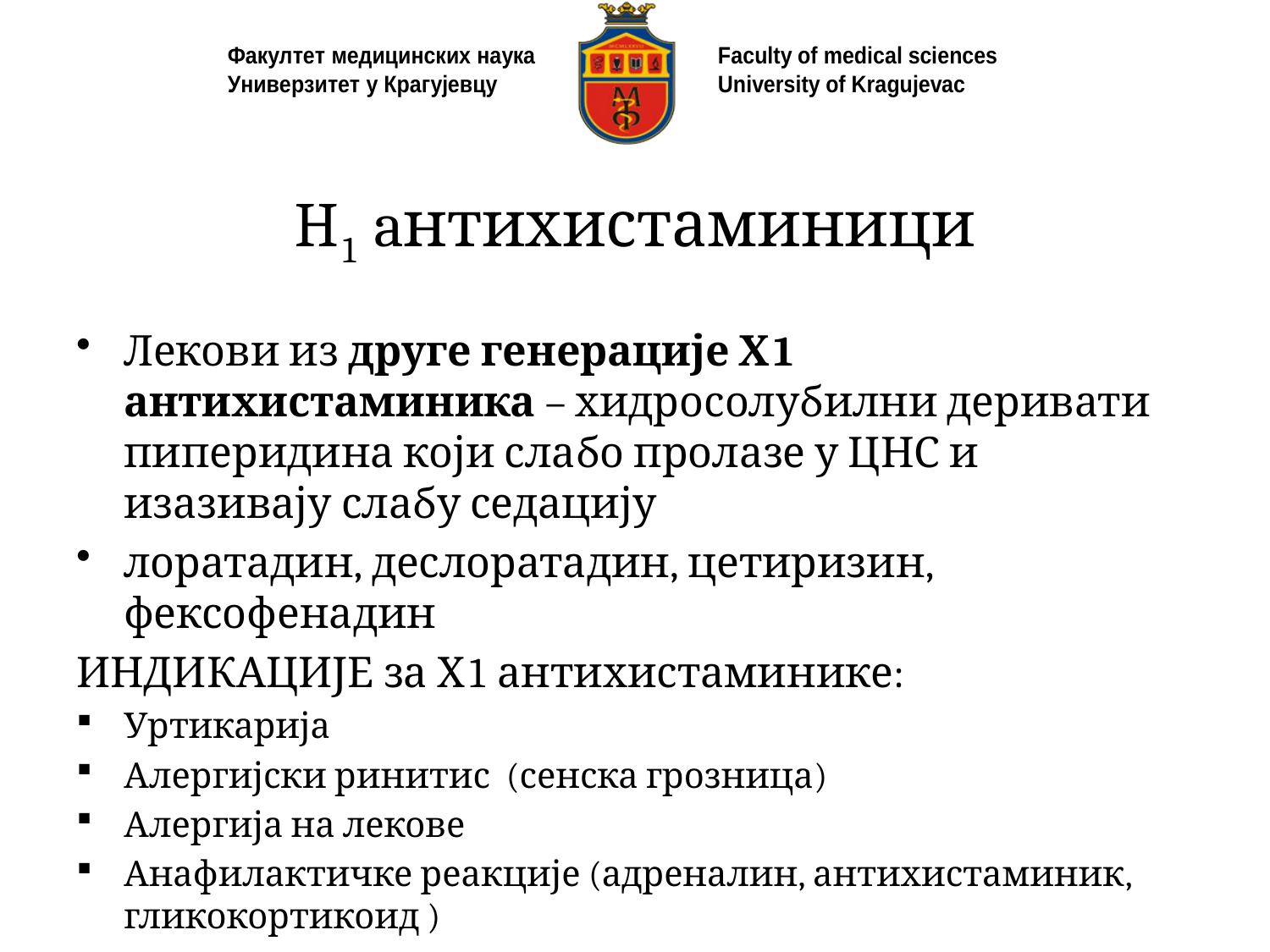

# H1 aнтихистаминици
Лекови из друге генерације Х1 антихистаминика – хидросолубилни деривати пиперидина који слабо пролазе у ЦНС и изазивају слабу седацију
лоратадин, деслоратадин, цетиризин, фексофенадин
ИНДИКАЦИЈЕ за Х1 антихистаминике:
Уртикарија
Алергијски ринитис  (сенска грозница)
Алергија на лекове
Анафилактичке реакције (адреналин, антихистаминик, гликокортикоид )
Кинетозе и  Menier-oв синдром